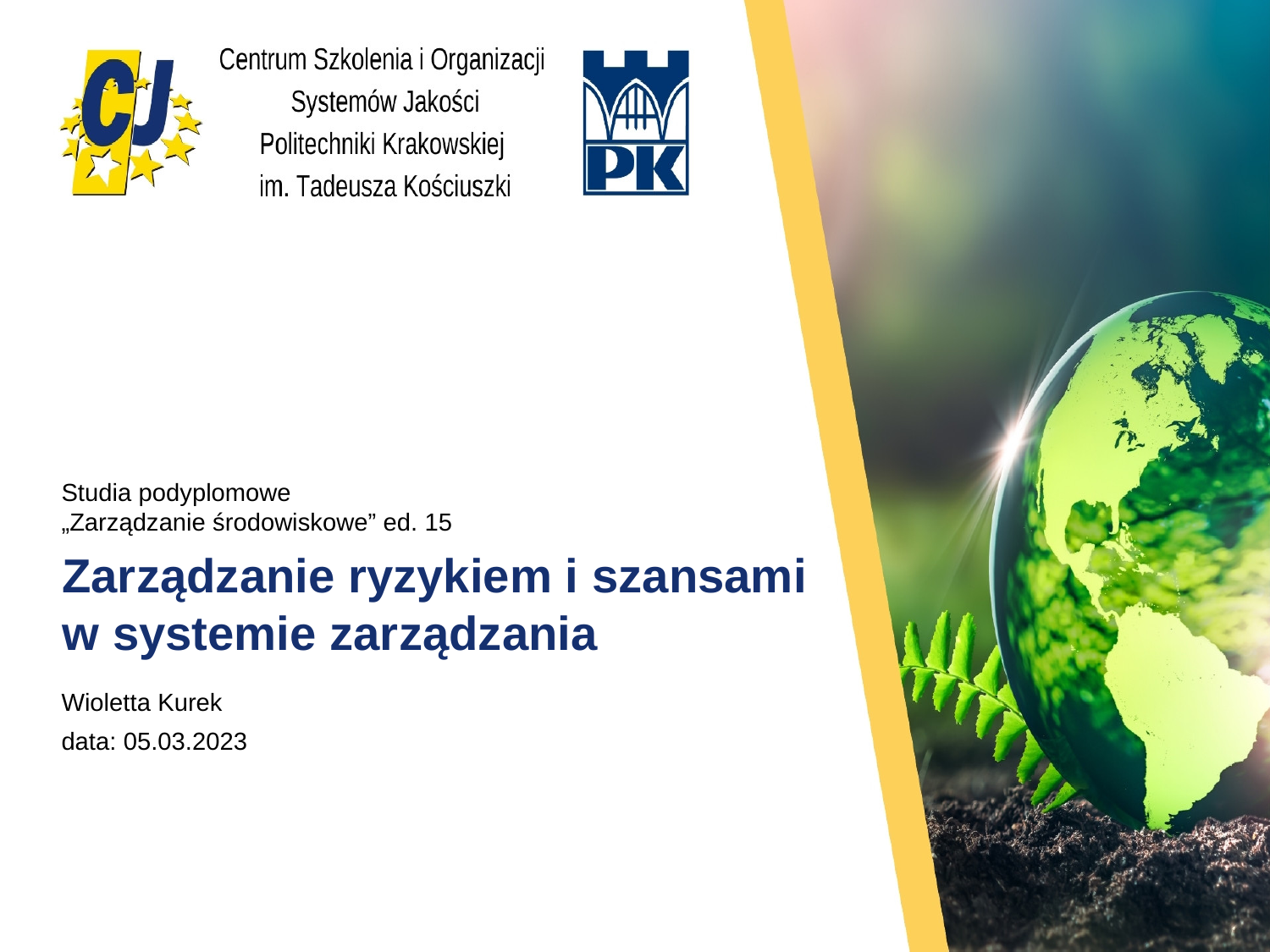

Studia podyplomowe
„Zarządzanie środowiskowe” ed. 15
Zarządzanie ryzykiem i szansami w systemie zarządzania
Wioletta Kurek
data: 05.03.2023